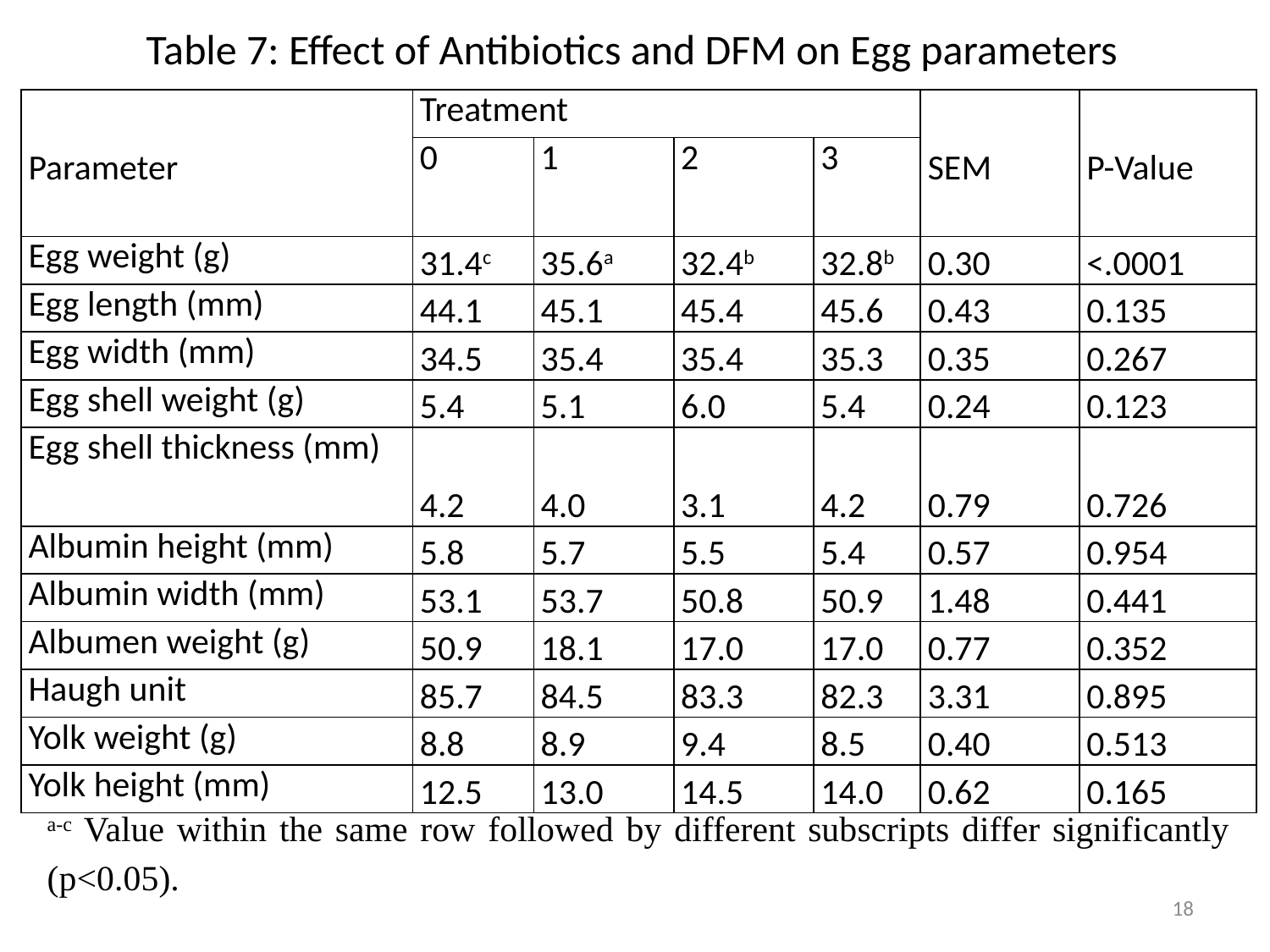

# Table 7: Effect of Antibiotics and DFM on Egg parameters
| Parameter | Treatment |  |  |  | SEM | P-Value |
| --- | --- | --- | --- | --- | --- | --- |
|  | 0 | 1 | 2 | 3 |  |  |
| Egg weight (g) | 31.4c | 35.6a | 32.4b | 32.8b | 0.30 | <.0001 |
| Egg length (mm) | 44.1 | 45.1 | 45.4 | 45.6 | 0.43 | 0.135 |
| Egg width (mm) | 34.5 | 35.4 | 35.4 | 35.3 | 0.35 | 0.267 |
| Egg shell weight (g) | 5.4 | 5.1 | 6.0 | 5.4 | 0.24 | 0.123 |
| Egg shell thickness (mm) | 4.2 | 4.0 | 3.1 | 4.2 | 0.79 | 0.726 |
| Albumin height (mm) | 5.8 | 5.7 | 5.5 | 5.4 | 0.57 | 0.954 |
| Albumin width (mm) | 53.1 | 53.7 | 50.8 | 50.9 | 1.48 | 0.441 |
| Albumen weight (g) | 50.9 | 18.1 | 17.0 | 17.0 | 0.77 | 0.352 |
| Haugh unit | 85.7 | 84.5 | 83.3 | 82.3 | 3.31 | 0.895 |
| Yolk weight (g) | 8.8 | 8.9 | 9.4 | 8.5 | 0.40 | 0.513 |
| Yolk height (mm) | 12.5 | 13.0 | 14.5 | 14.0 | 0.62 | 0.165 |
a-c Value within the same row followed by different subscripts differ significantly (p<0.05).
18